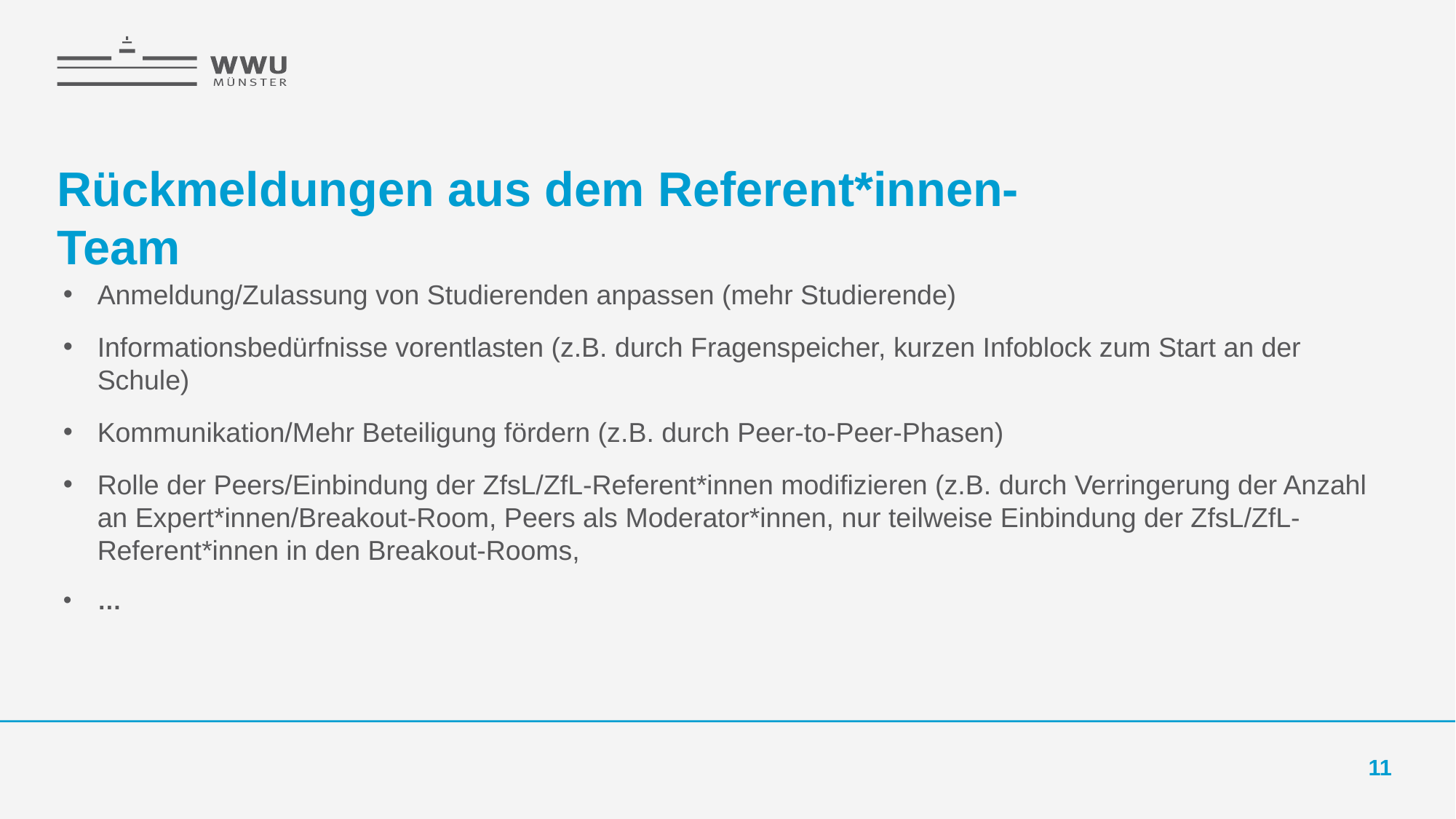

# Rückmeldungen aus dem Referent*innen-Team
Anmeldung/Zulassung von Studierenden anpassen (mehr Studierende)
Informationsbedürfnisse vorentlasten (z.B. durch Fragenspeicher, kurzen Infoblock zum Start an der Schule)
Kommunikation/Mehr Beteiligung fördern (z.B. durch Peer-to-Peer-Phasen)
Rolle der Peers/Einbindung der ZfsL/ZfL-Referent*innen modifizieren (z.B. durch Verringerung der Anzahl an Expert*innen/Breakout-Room, Peers als Moderator*innen, nur teilweise Einbindung der ZfsL/ZfL-Referent*innen in den Breakout-Rooms,
…
11